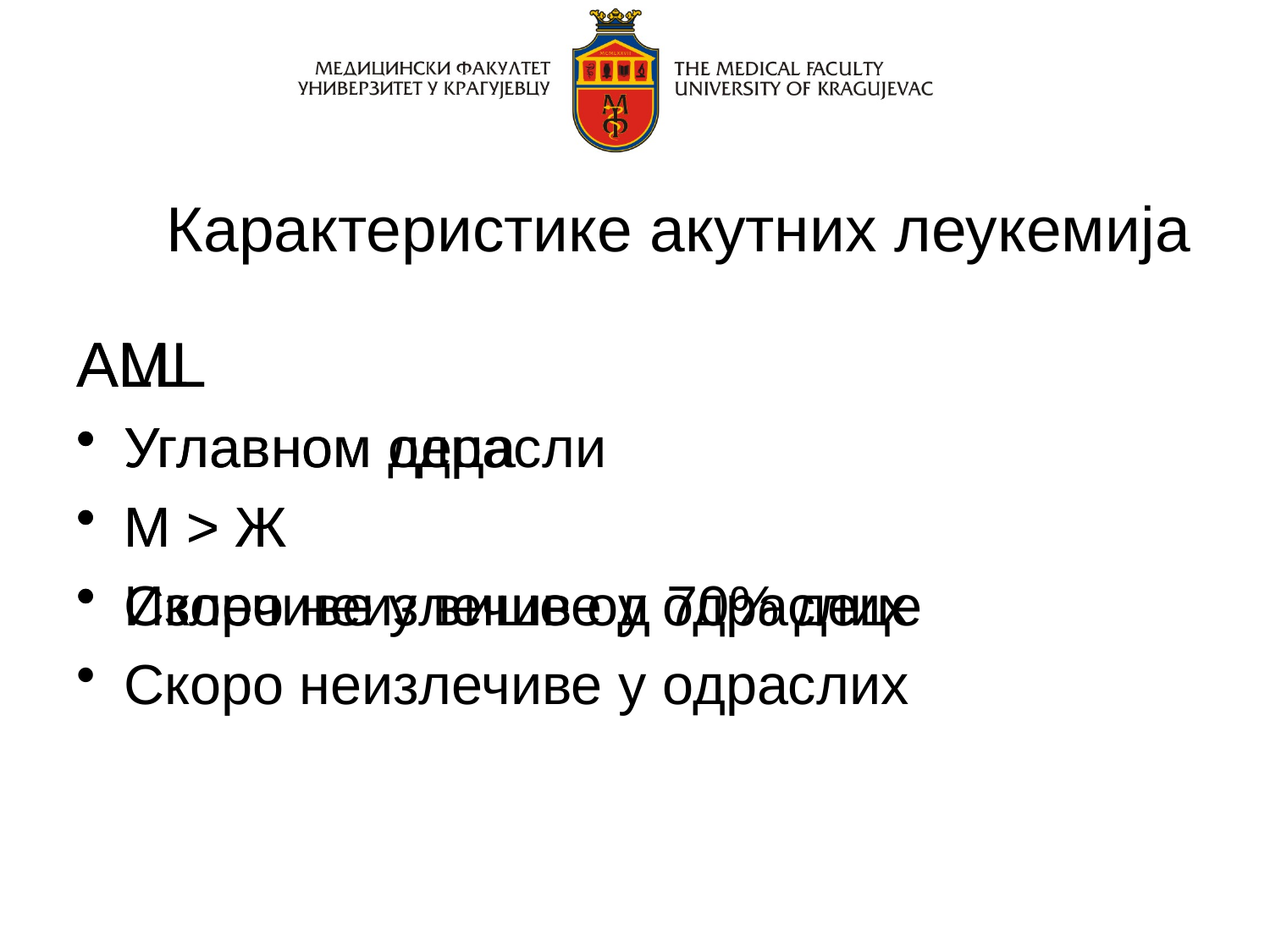

# Карактеристике акутних леукемија
ALL
Углавном деца
М > Ж
Излечиве у више од 70% деце
Скоро неизлечиве у одраслих
AML
Углавном одрасли
М > Ж
Скоро неизлечиве у одраслих